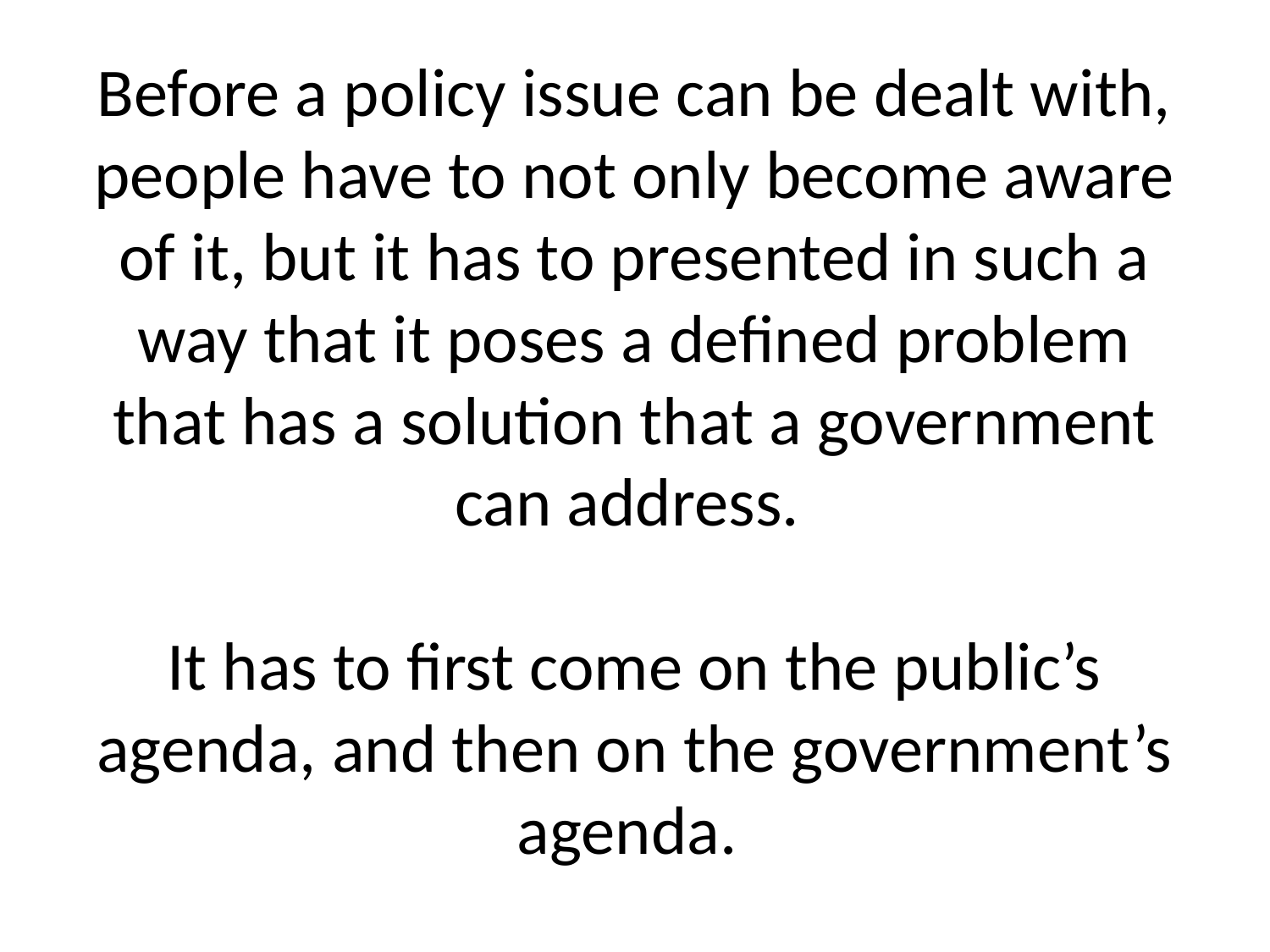

# Before a policy issue can be dealt with, people have to not only become aware of it, but it has to presented in such a way that it poses a defined problem that has a solution that a government can address. It has to first come on the public’s agenda, and then on the government’s agenda.